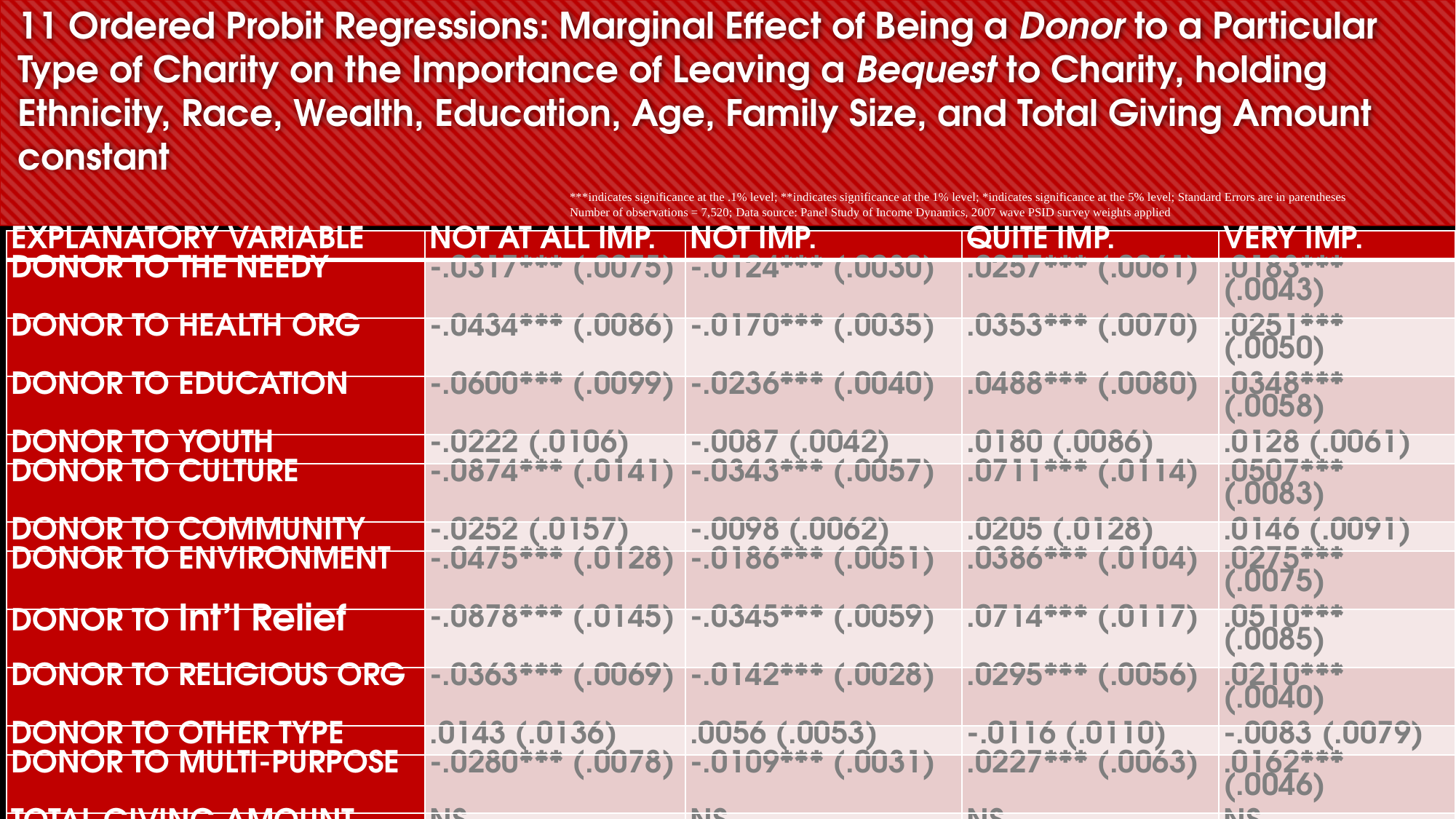

# 11 Ordered Probit Regressions: Marginal Effect of Being a Donor to a Particular Type of Charity on the Importance of Leaving a Bequest to Charity, holding Ethnicity, Race, Wealth, Education, Age, Family Size, and Total Giving Amount constant
***indicates significance at the .1% level; **indicates significance at the 1% level; *indicates significance at the 5% level; Standard Errors are in parentheses
Number of observations = 7,520; Data source: Panel Study of Income Dynamics, 2007 wave PSID survey weights applied
| Explanatory Variable | Not at all Imp. | Not Imp. | Quite Imp. | Very Imp. |
| --- | --- | --- | --- | --- |
| DONOR TO THE NEEDY | -.0317\*\*\* (.0075) | -.0124\*\*\* (.0030) | .0257\*\*\* (.0061) | .0183\*\*\* (.0043) |
| DONOR TO HEALTH ORG | -.0434\*\*\* (.0086) | -.0170\*\*\* (.0035) | .0353\*\*\* (.0070) | .0251\*\*\* (.0050) |
| DONOR TO EDUCATION | -.0600\*\*\* (.0099) | -.0236\*\*\* (.0040) | .0488\*\*\* (.0080) | .0348\*\*\* (.0058) |
| DONOR TO YOUTH | -.0222 (.0106) | -.0087 (.0042) | .0180 (.0086) | .0128 (.0061) |
| DONOR TO CULTURE | -.0874\*\*\* (.0141) | -.0343\*\*\* (.0057) | .0711\*\*\* (.0114) | .0507\*\*\* (.0083) |
| DONOR TO COMMUNITY | -.0252 (.0157) | -.0098 (.0062) | .0205 (.0128) | .0146 (.0091) |
| DONOR TO ENVIRONMENT | -.0475\*\*\* (.0128) | -.0186\*\*\* (.0051) | .0386\*\*\* (.0104) | .0275\*\*\* (.0075) |
| DONOR TO Int’l Relief | -.0878\*\*\* (.0145) | -.0345\*\*\* (.0059) | .0714\*\*\* (.0117) | .0510\*\*\* (.0085) |
| DONOR TO RELIGIOUS ORG | -.0363\*\*\* (.0069) | -.0142\*\*\* (.0028) | .0295\*\*\* (.0056) | .0210\*\*\* (.0040) |
| DONOR TO OTHER TYPE | .0143 (.0136) | .0056 (.0053) | -.0116 (.0110) | -.0083 (.0079) |
| DONOR TO MULTI-PURPOSE | -.0280\*\*\* (.0078) | -.0109\*\*\* (.0031) | .0227\*\*\* (.0063) | .0162\*\*\* (.0046) |
| total giving amount | NS | NS | NS | NS |
| Hispanic | - | - | + | + |
| Black | - | - | + | + |
| Other Races | - | - | + | + |
| Ln (Wealth) | + | + | - | - |
| EDUCATION | NS | NS | NS | NS |
| AGE | + | + | - | - |
| FAMILY SIZE | + | + | - | - |